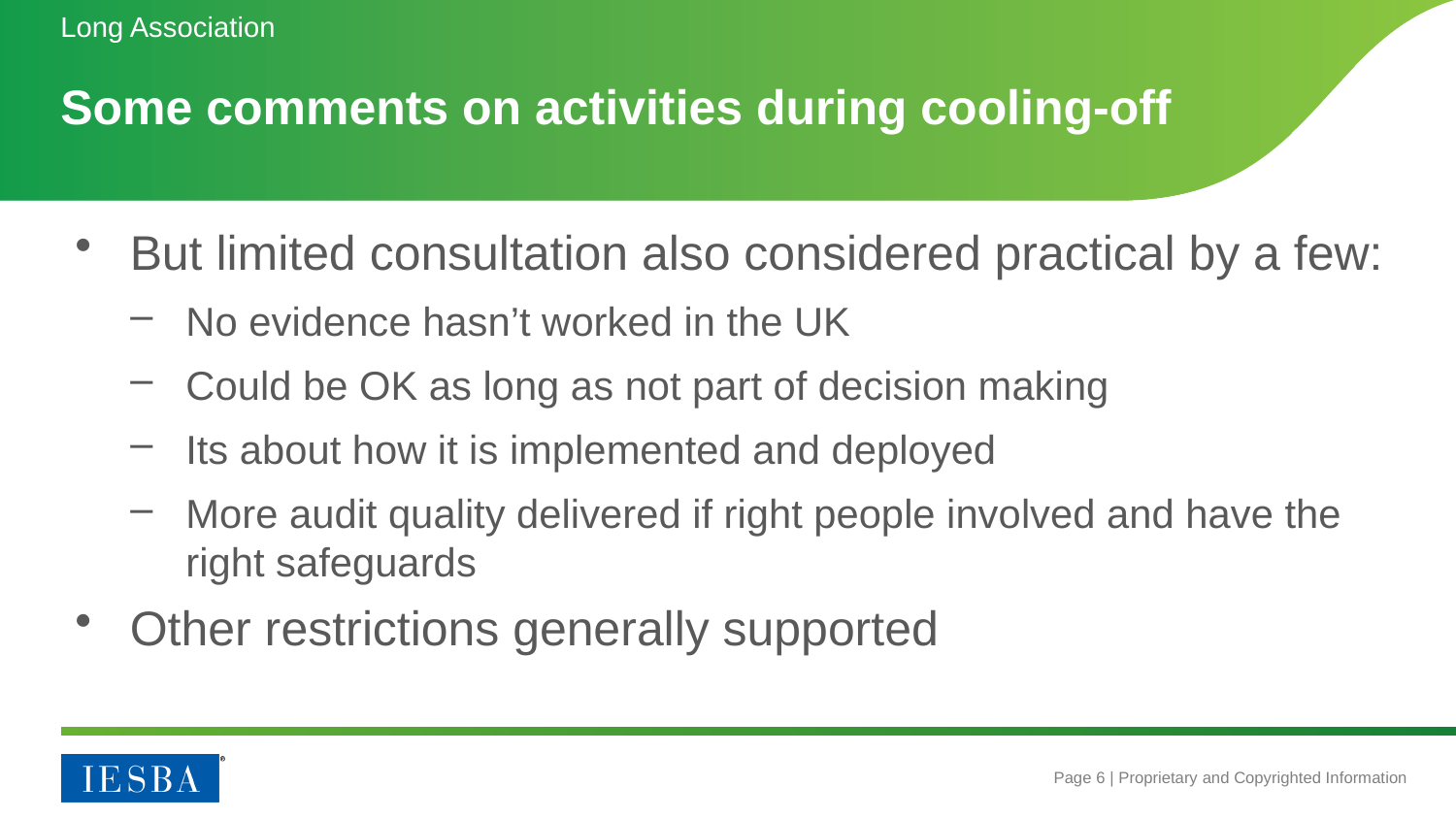

Long Association
# Some comments on activities during cooling-off
But limited consultation also considered practical by a few:
No evidence hasn’t worked in the UK
Could be OK as long as not part of decision making
Its about how it is implemented and deployed
More audit quality delivered if right people involved and have the right safeguards
Other restrictions generally supported